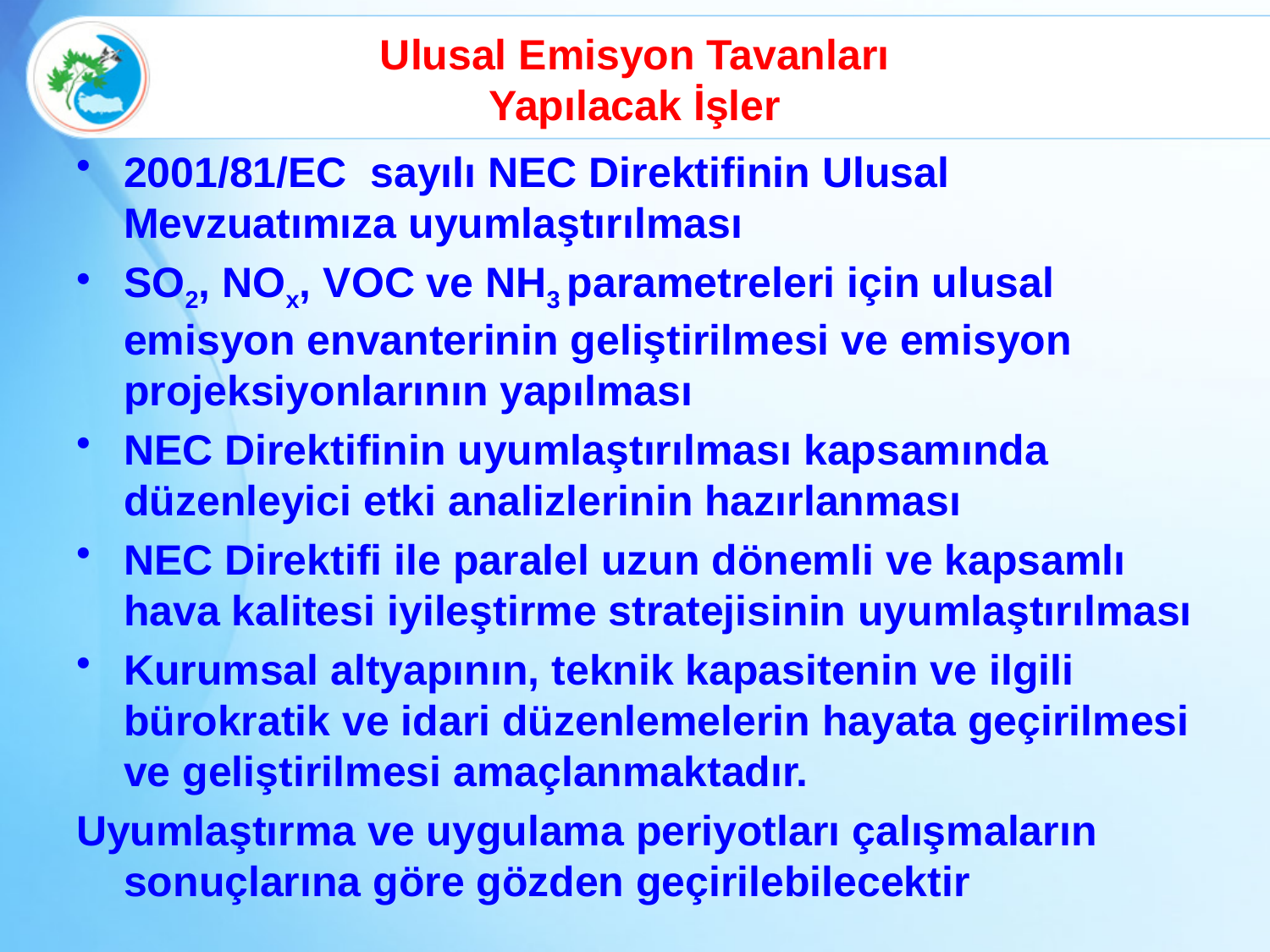

# Ulusal Emisyon Tavanları Yapılacak İşler
2001/81/EC  sayılı NEC Direktifinin Ulusal Mevzuatımıza uyumlaştırılması
SO2, NOx, VOC ve NH3 parametreleri için ulusal emisyon envanterinin geliştirilmesi ve emisyon projeksiyonlarının yapılması
NEC Direktifinin uyumlaştırılması kapsamında düzenleyici etki analizlerinin hazırlanması
NEC Direktifi ile paralel uzun dönemli ve kapsamlı hava kalitesi iyileştirme stratejisinin uyumlaştırılması
Kurumsal altyapının, teknik kapasitenin ve ilgili bürokratik ve idari düzenlemelerin hayata geçirilmesi ve geliştirilmesi amaçlanmaktadır.
Uyumlaştırma ve uygulama periyotları çalışmaların sonuçlarına göre gözden geçirilebilecektir